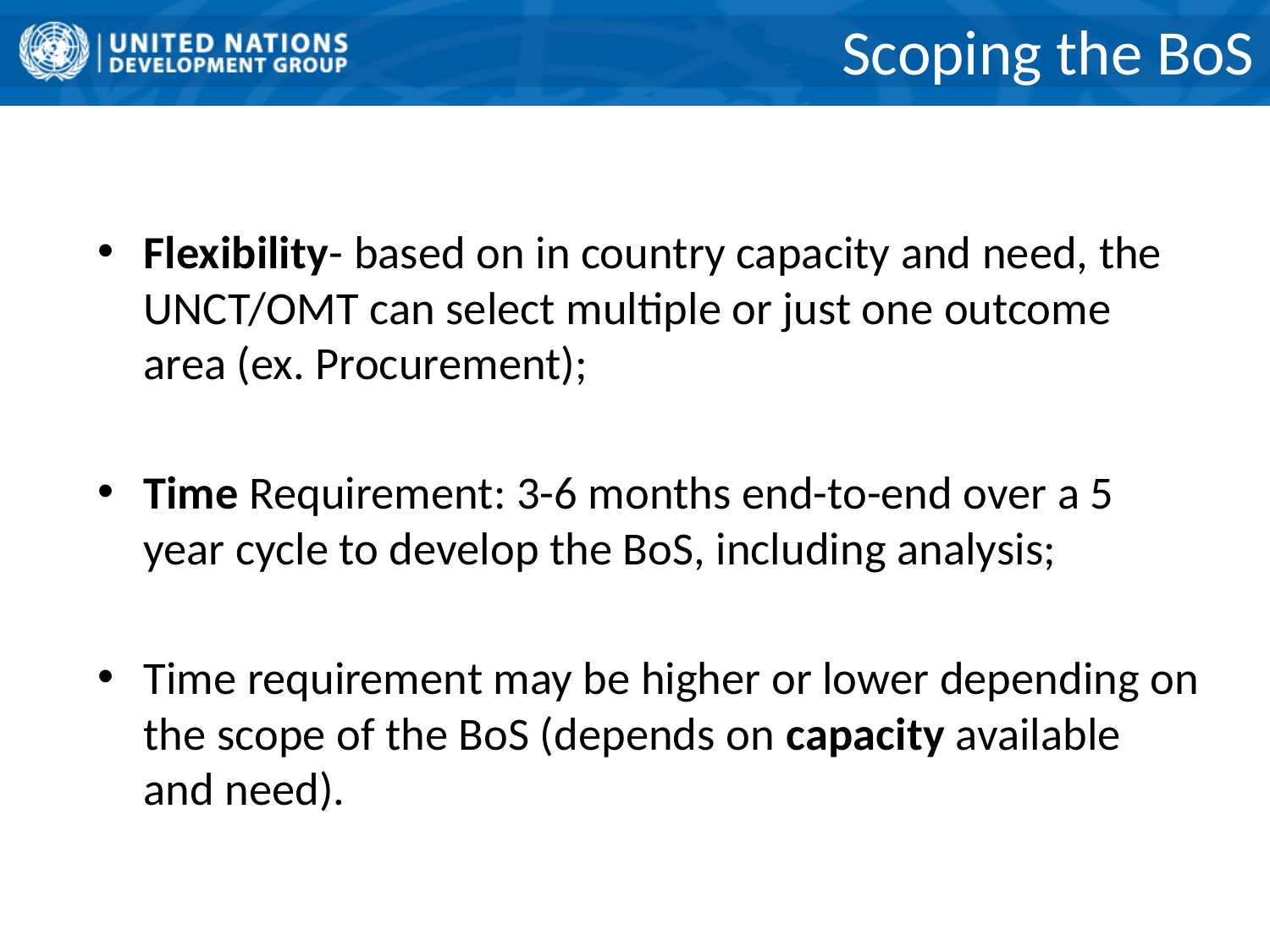

# Scoping the BoS
Flexibility- based on in country capacity and need, the UNCT/OMT can select multiple or just one outcome area (ex. Procurement);

Time Requirement: 3-6 months end-to-end over a 5 year cycle to develop the BoS, including analysis;

Time requirement may be higher or lower depending on the scope of the BoS (depends on capacity available and need).